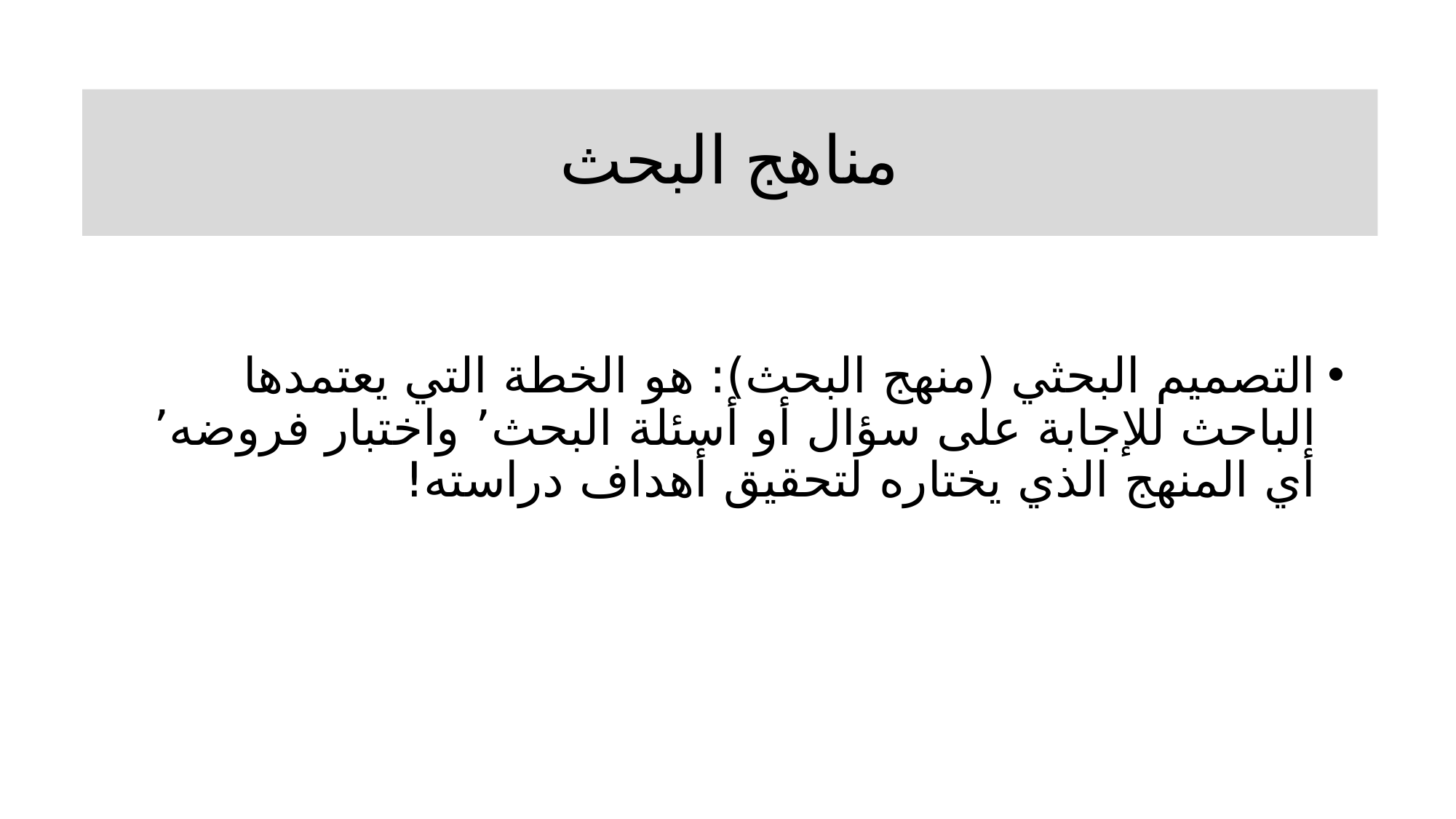

# مناهج البحث

التصميم البحثي (منهج البحث): هو الخطة التي يعتمدها الباحث للإجابة على سؤال أو أسئلة البحث٬ واختبار فروضه٬ أي المنهج الذي يختاره لتحقيق أهداف دراسته!